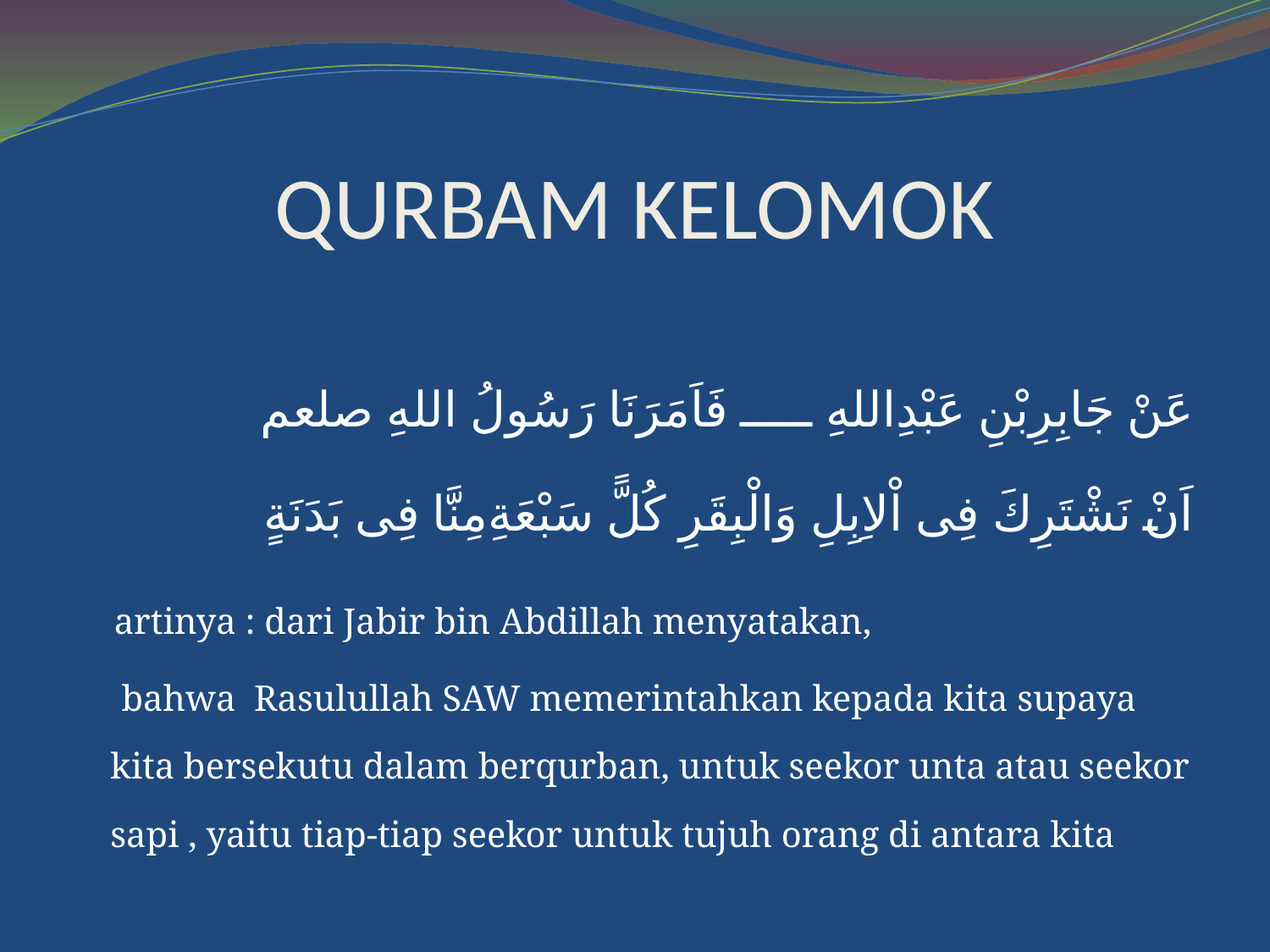

# QURBAM KELOMOK

عَنْ جَابِرِبْنِ عَبْدِاللهِ ـــــ فَاَمَرَنَا رَسُولُ اللهِ صلعم
اَنْ نَشْتَرِكَ فِى اْلاِبِلِ وَالْبِقَرِ كُلًّ سَبْعَةِمِنَّا فِى بَدَنَةٍ
   artinya : dari Jabir bin Abdillah menyatakan,
     bahwa  Rasulullah SAW memerintahkan kepada kita supaya kita bersekutu dalam berqurban, untuk seekor unta atau seekor sapi , yaitu tiap-tiap seekor untuk tujuh orang di antara kita